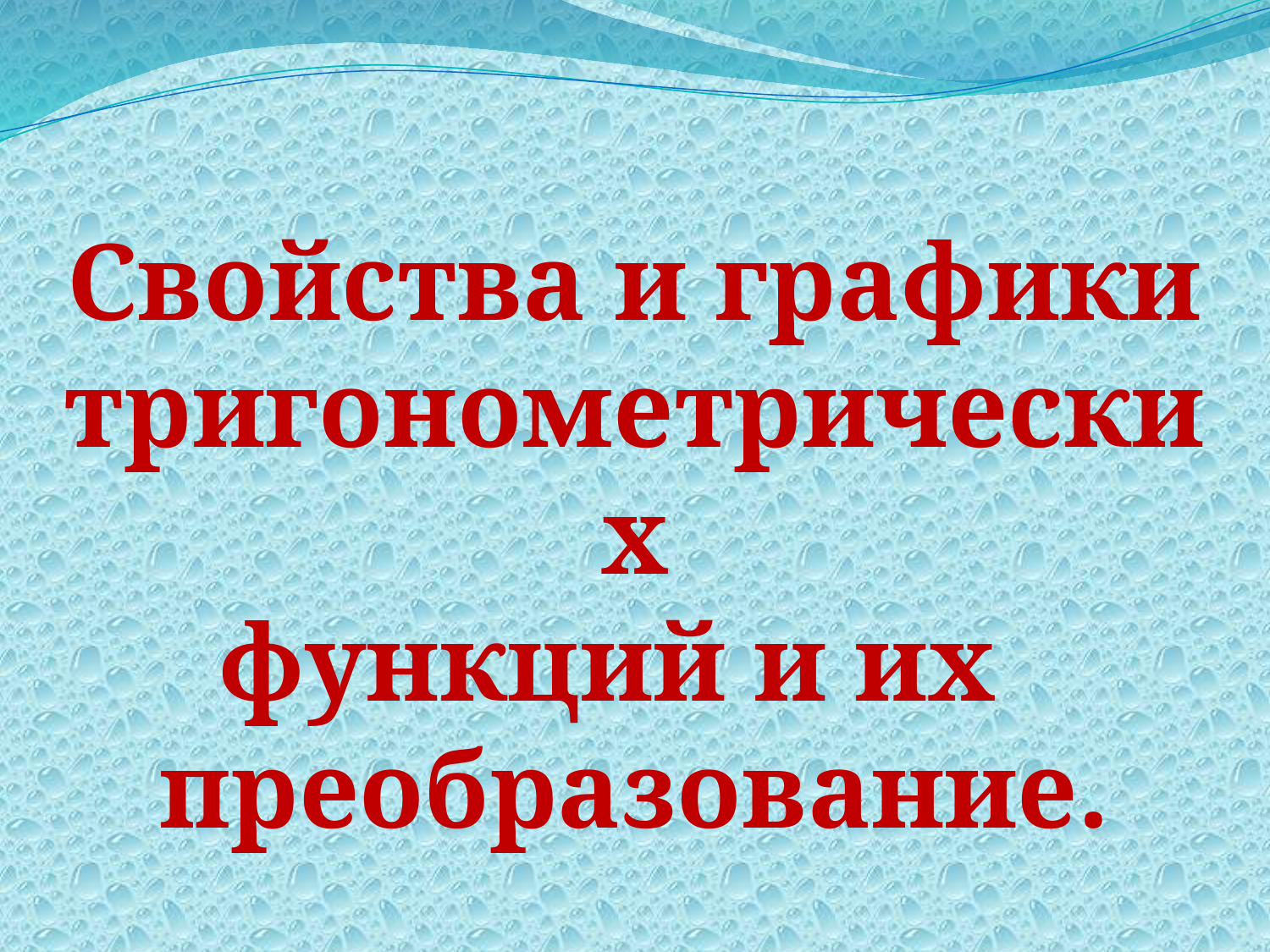

Свойства и графики
тригонометрических
функций и их
преобразование.